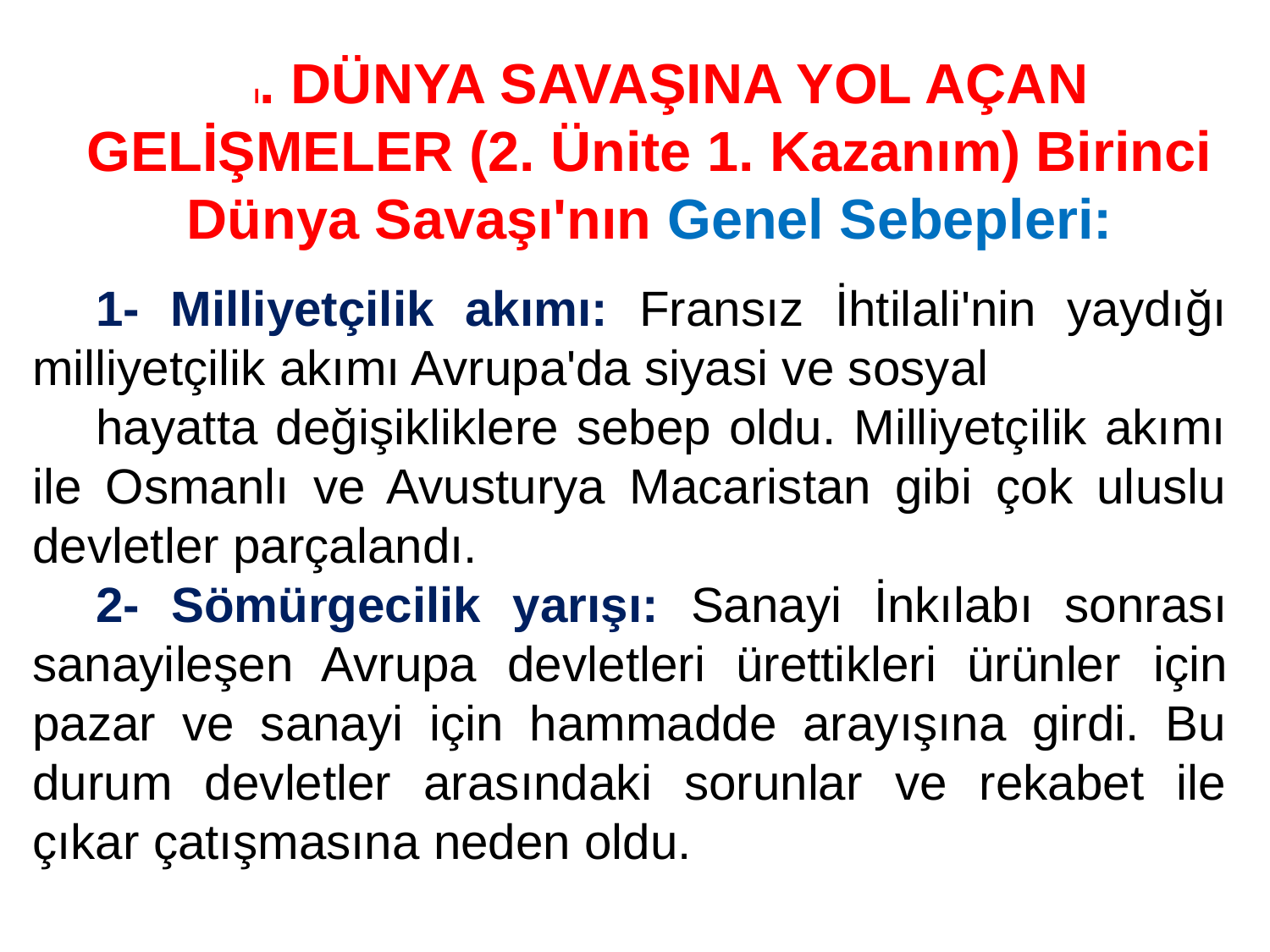

I. DÜNYA SAVAŞINA YOL AÇAN GELİŞMELER (2. Ünite 1. Kazanım) Birinci Dünya Savaşı'nın Genel Sebepleri:
1- Milliyetçilik akımı: Fransız İhtilali'nin yaydığı milliyetçilik akımı Avrupa'da siyasi ve sosyal
hayatta değişikliklere sebep oldu. Milliyetçilik akımı ile Osmanlı ve Avusturya Macaristan gibi çok uluslu devletler parçalandı.
2- Sömürgecilik yarışı: Sanayi İnkılabı sonrası sanayileşen Avrupa devletleri ürettikleri ürünler için pazar ve sanayi için hammadde arayışına girdi. Bu durum devletler arasındaki sorunlar ve rekabet ile çıkar çatışmasına neden oldu.